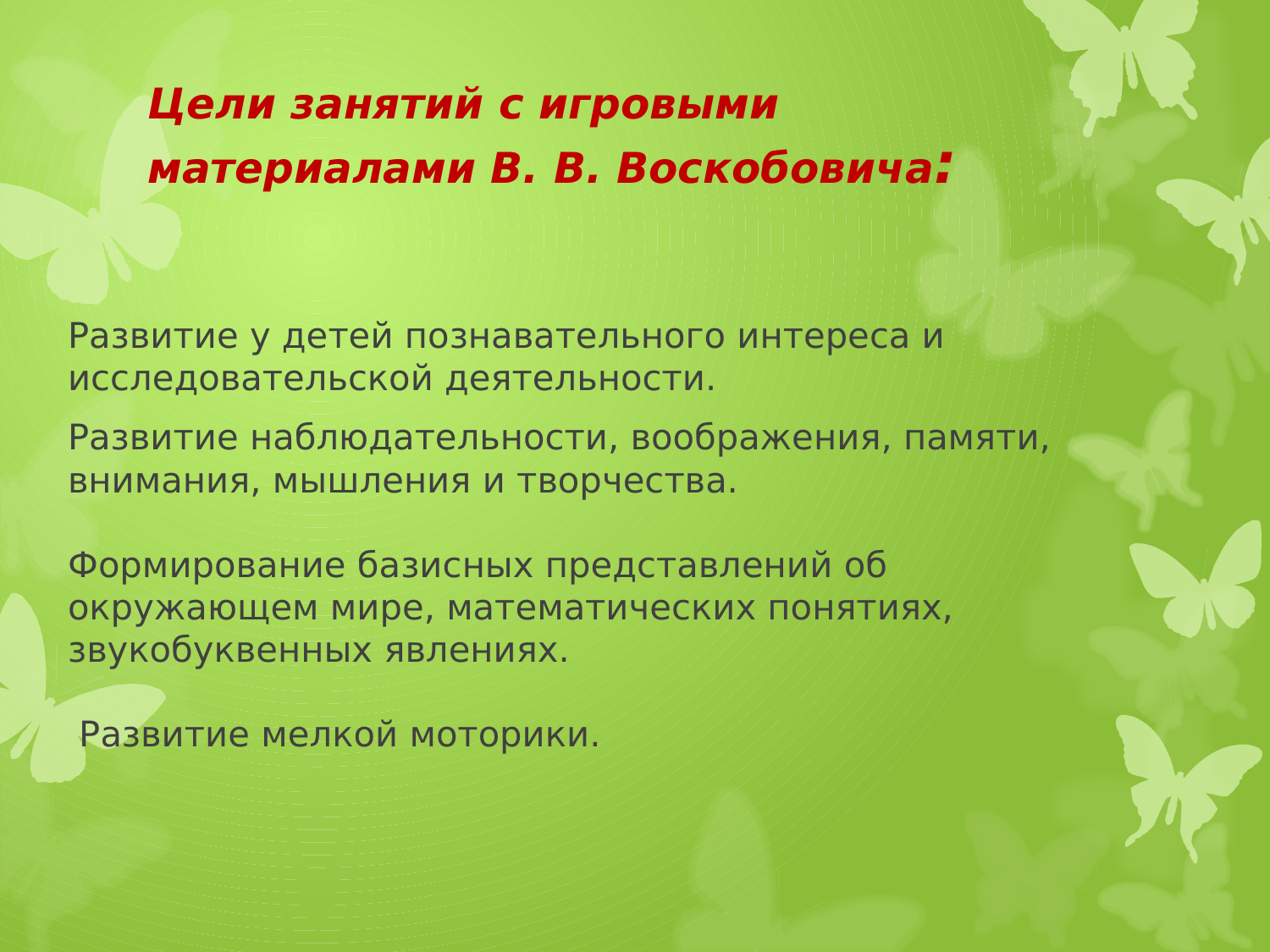

# Цели занятий с игровыми материалами В. В. Воскобовича:

Развитие у детей познавательного интереса и исследовательской деятельности.
Развитие наблюдательности, воображения, памяти, внимания, мышления и творчества.
Формирование базисных представлений об окружающем мире, математических понятиях, звукобуквенных явлениях.
 Развитие мелкой моторики.